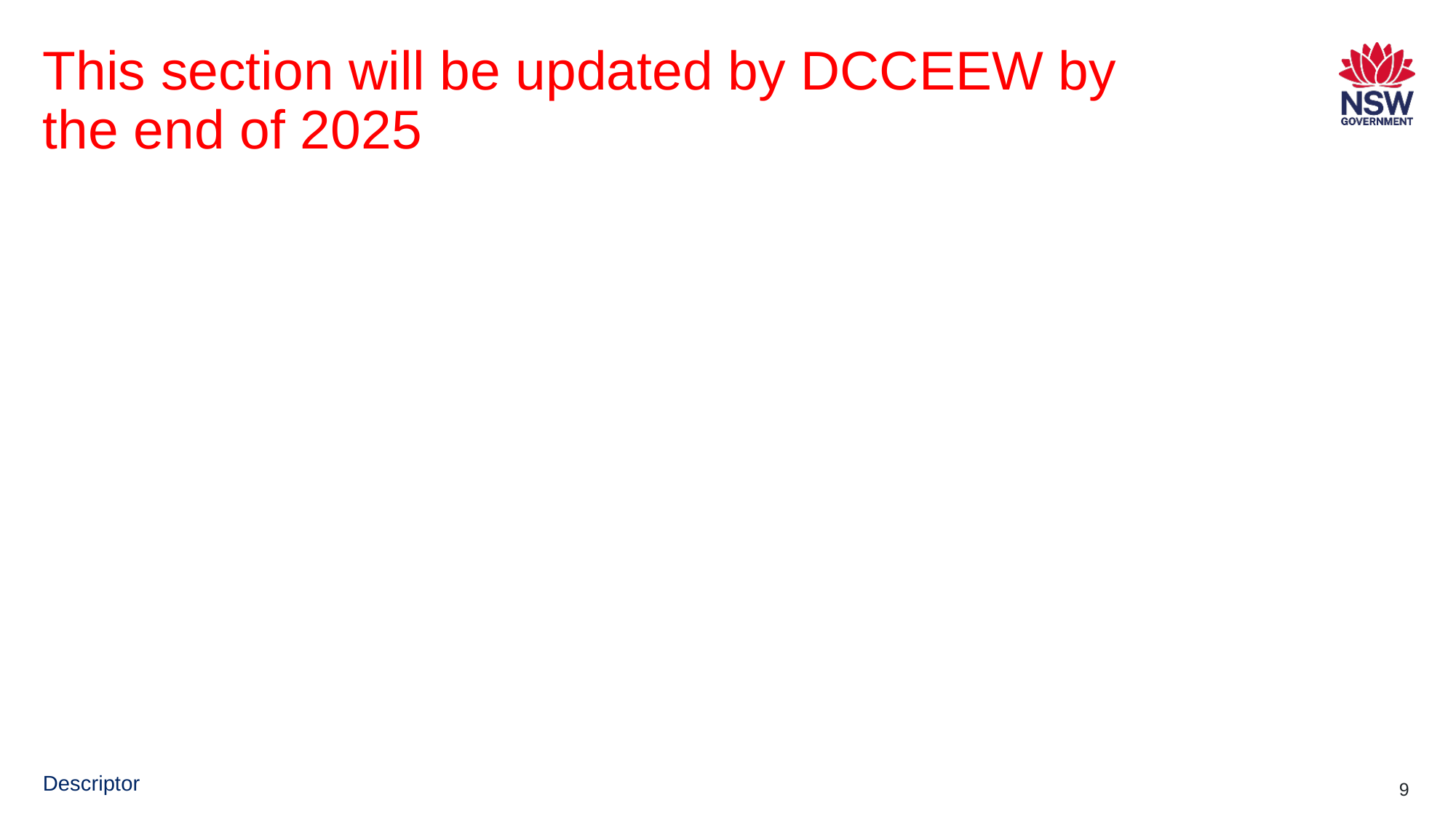

# This section will be updated by DCCEEW by the end of 2025
Descriptor
9